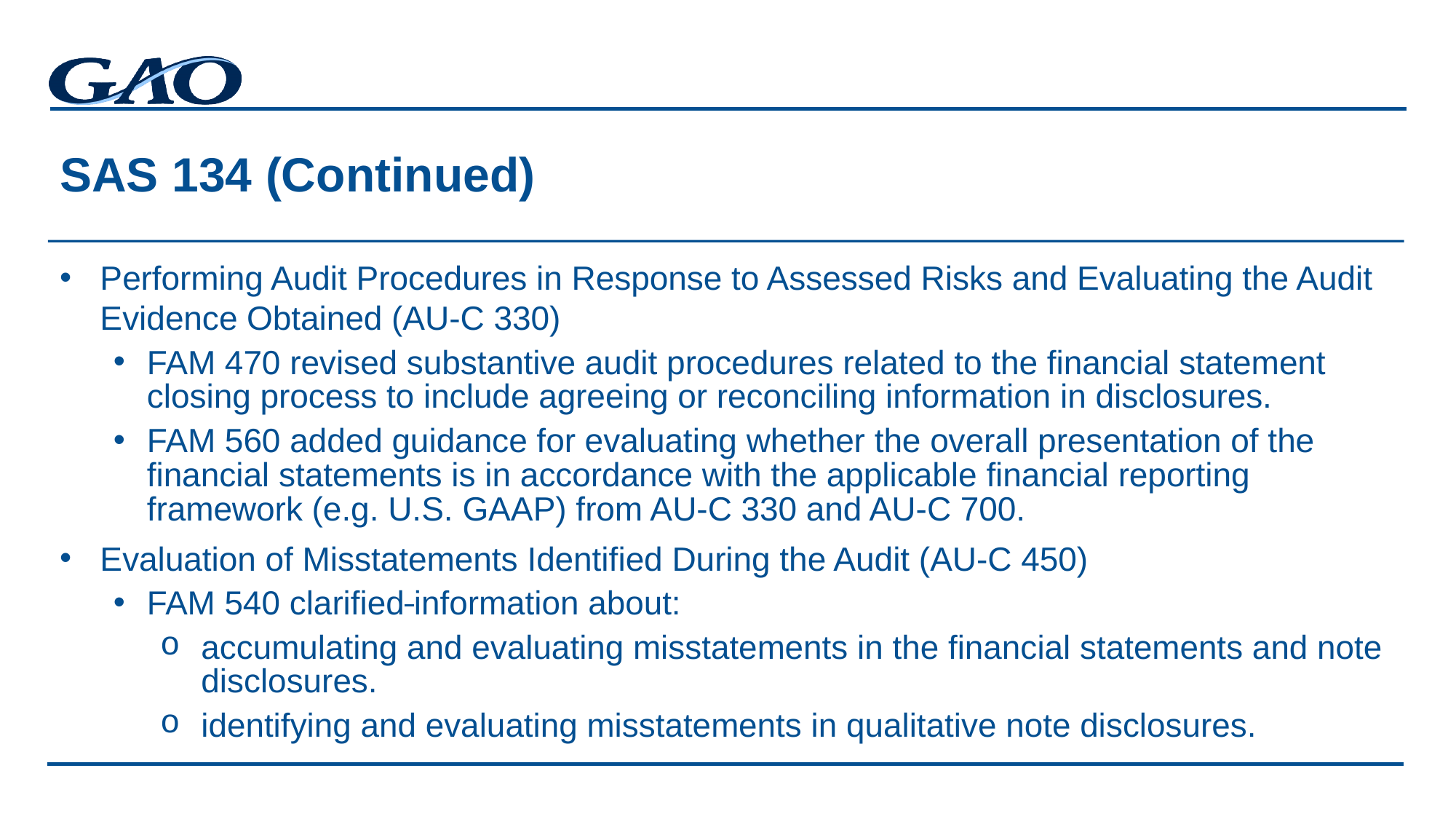

# SAS 134 (Continued)
Performing Audit Procedures in Response to Assessed Risks and Evaluating the Audit Evidence Obtained (AU-C 330)
FAM 470 revised substantive audit procedures related to the financial statement closing process to include agreeing or reconciling information in disclosures.
FAM 560 added guidance for evaluating whether the overall presentation of the financial statements is in accordance with the applicable financial reporting framework (e.g. U.S. GAAP) from AU-C 330 and AU-C 700.
Evaluation of Misstatements Identified During the Audit (AU-C 450)
FAM 540 clarified information about:
accumulating and evaluating misstatements in the financial statements and note disclosures.
identifying and evaluating misstatements in qualitative note disclosures.